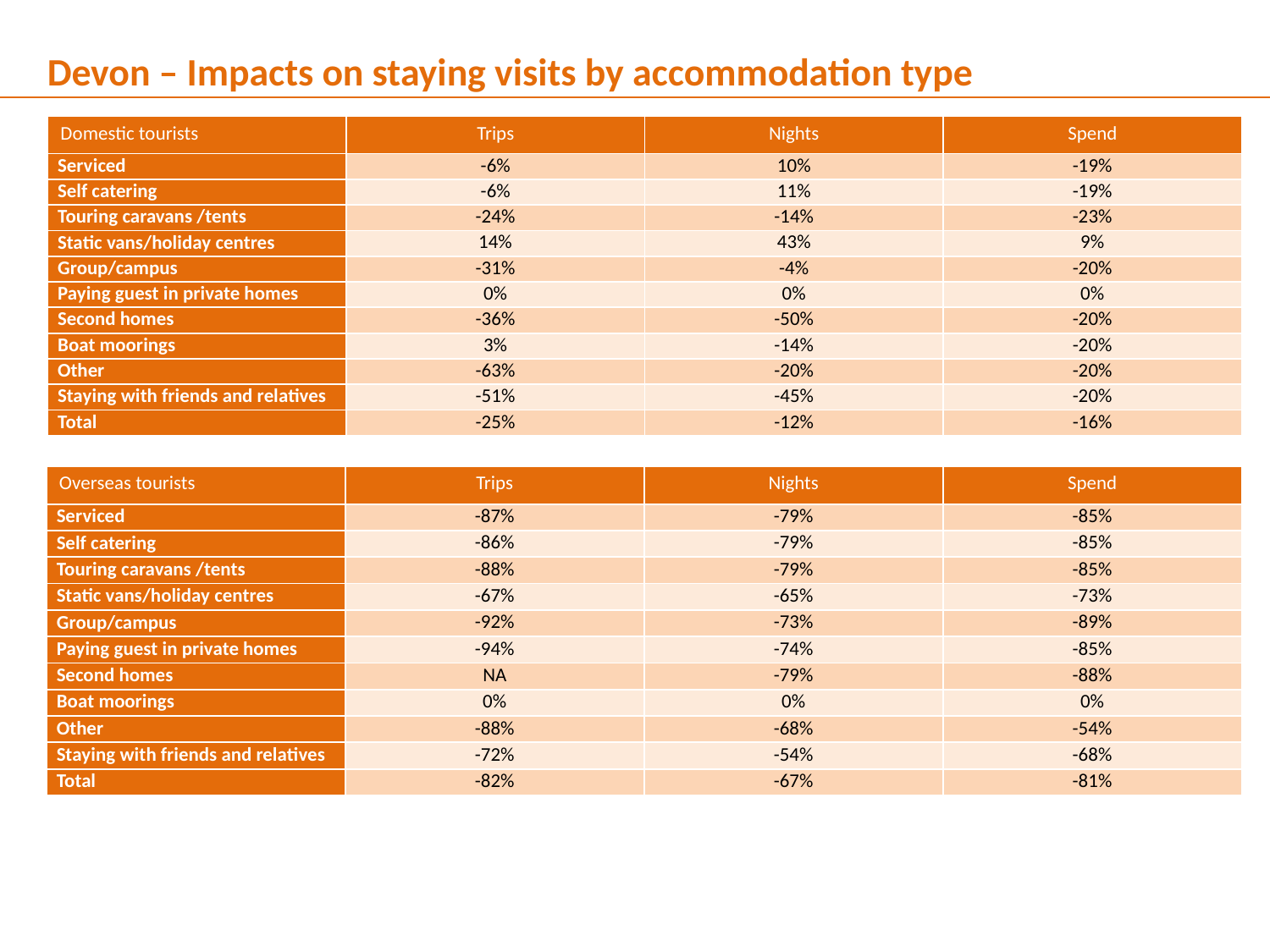

Devon – Impacts on staying visits by accommodation type

| Domestic tourists | Trips | Nights | Spend |
| --- | --- | --- | --- |
| Serviced | -6% | 10% | -19% |
| Self catering | -6% | 11% | -19% |
| Touring caravans /tents | -24% | -14% | -23% |
| Static vans/holiday centres | 14% | 43% | 9% |
| Group/campus | -31% | -4% | -20% |
| Paying guest in private homes | 0% | 0% | 0% |
| Second homes | -36% | -50% | -20% |
| Boat moorings | 3% | -14% | -20% |
| Other | -63% | -20% | -20% |
| Staying with friends and relatives | -51% | -45% | -20% |
| Total | -25% | -12% | -16% |
| Overseas tourists | Trips | Nights | Spend |
| --- | --- | --- | --- |
| Serviced | -87% | -79% | -85% |
| Self catering | -86% | -79% | -85% |
| Touring caravans /tents | -88% | -79% | -85% |
| Static vans/holiday centres | -67% | -65% | -73% |
| Group/campus | -92% | -73% | -89% |
| Paying guest in private homes | -94% | -74% | -85% |
| Second homes | NA | -79% | -88% |
| Boat moorings | 0% | 0% | 0% |
| Other | -88% | -68% | -54% |
| Staying with friends and relatives | -72% | -54% | -68% |
| Total | -82% | -67% | -81% |